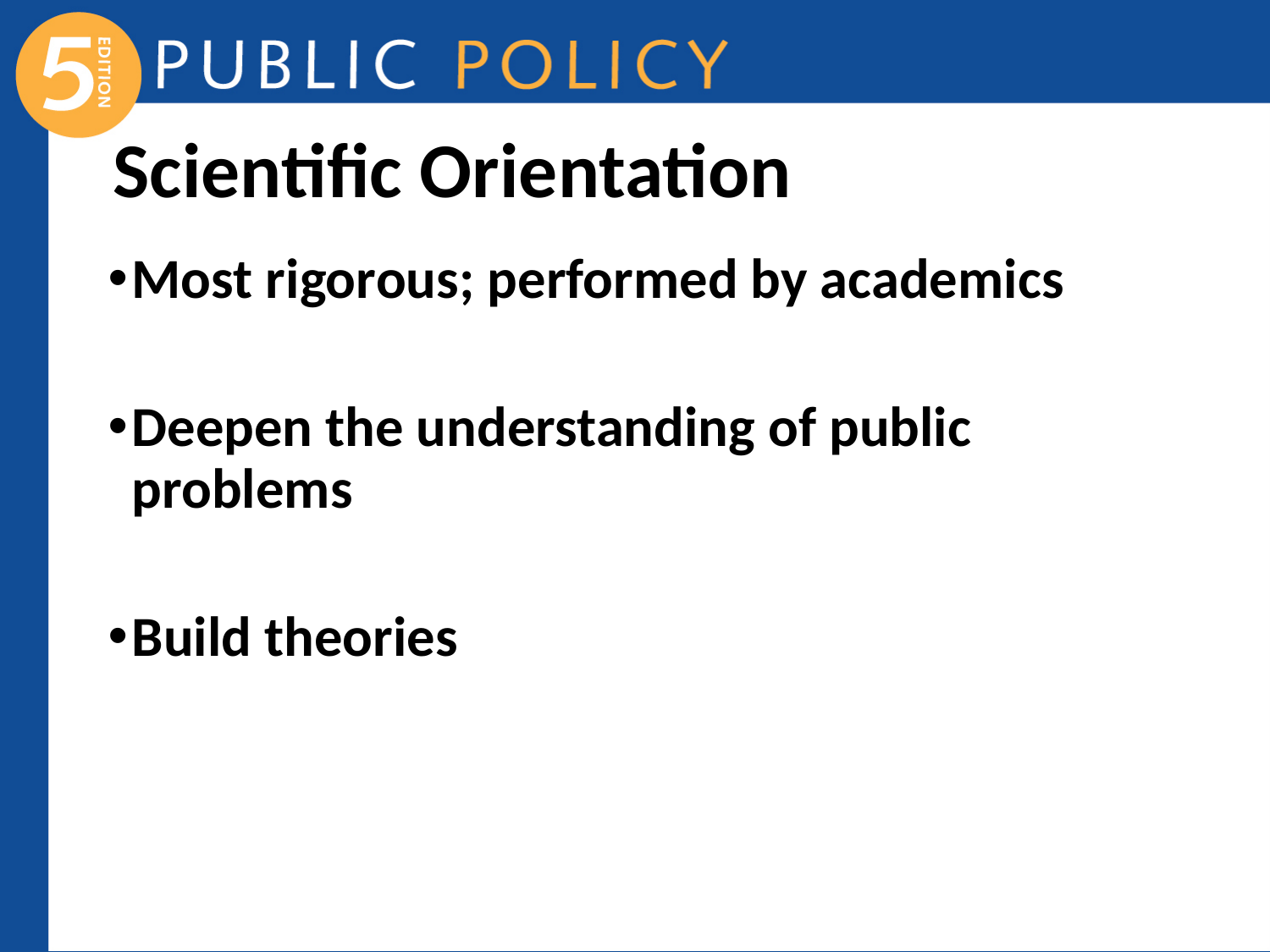

# Scientific Orientation
Most rigorous; performed by academics

Deepen the understanding of public problems

Build theories